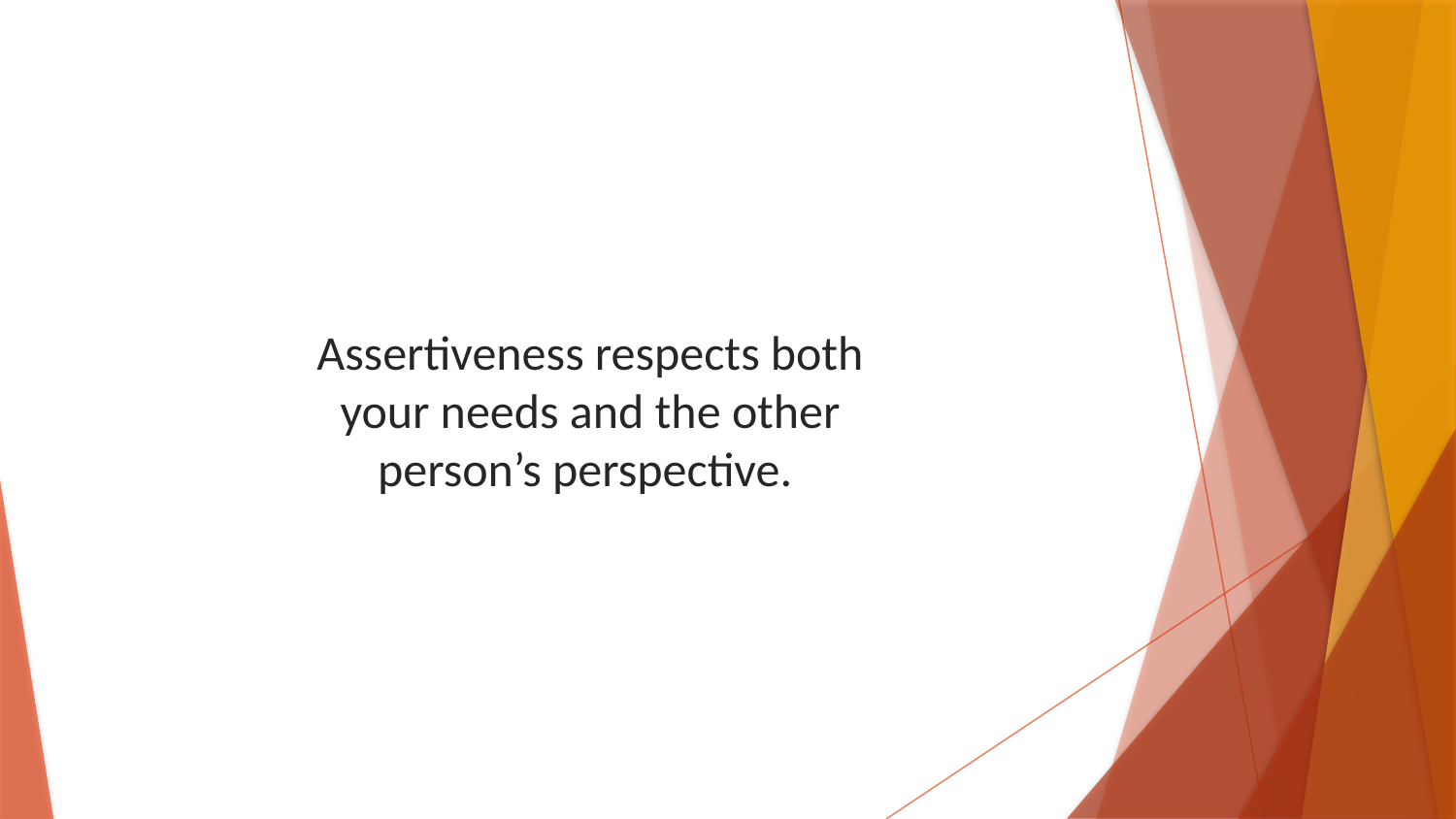

Assertiveness respects both your needs and the other person’s perspective.